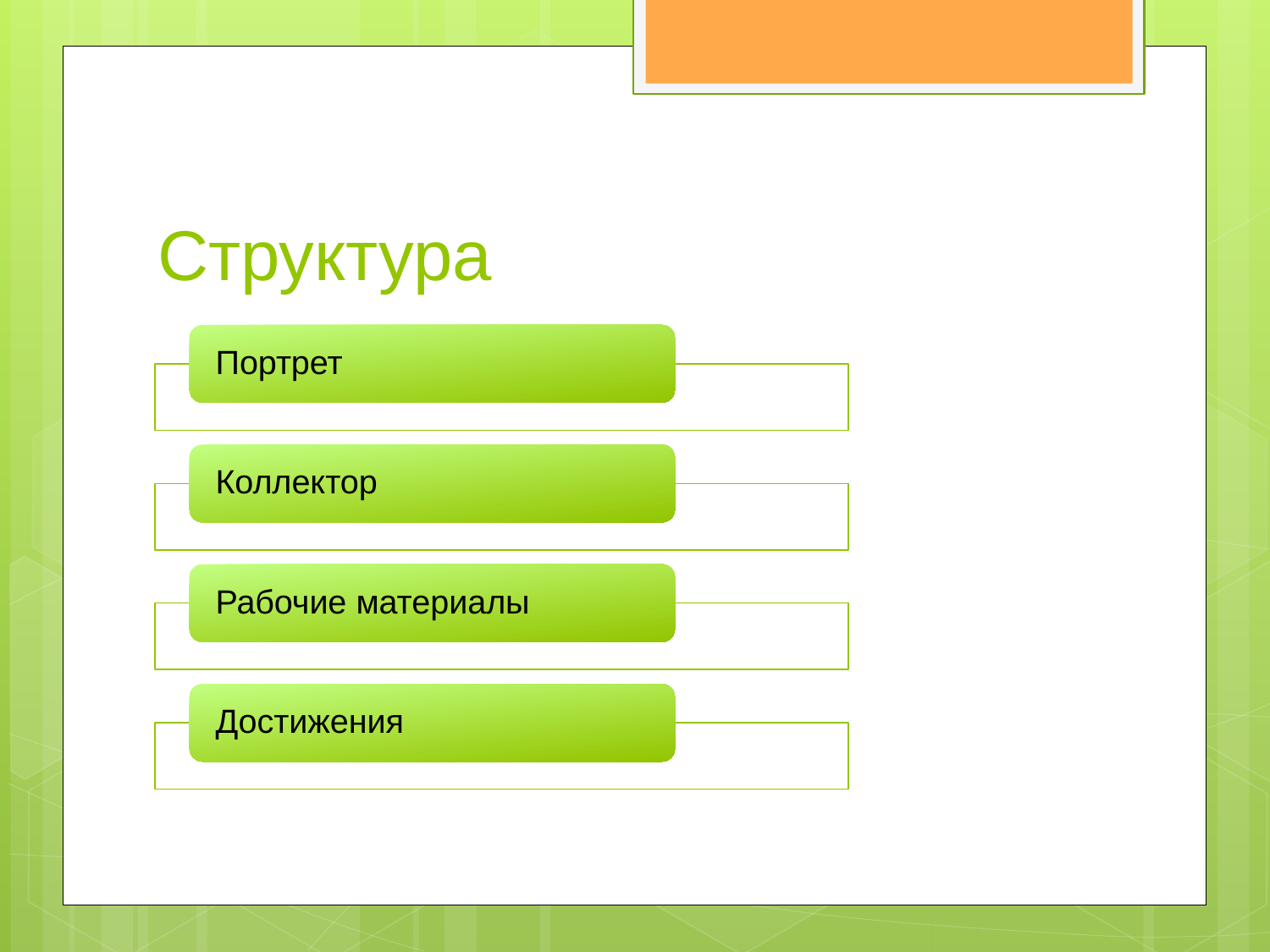

# Структура
Портрет
Коллектор
Рабочие материалы
Достижения